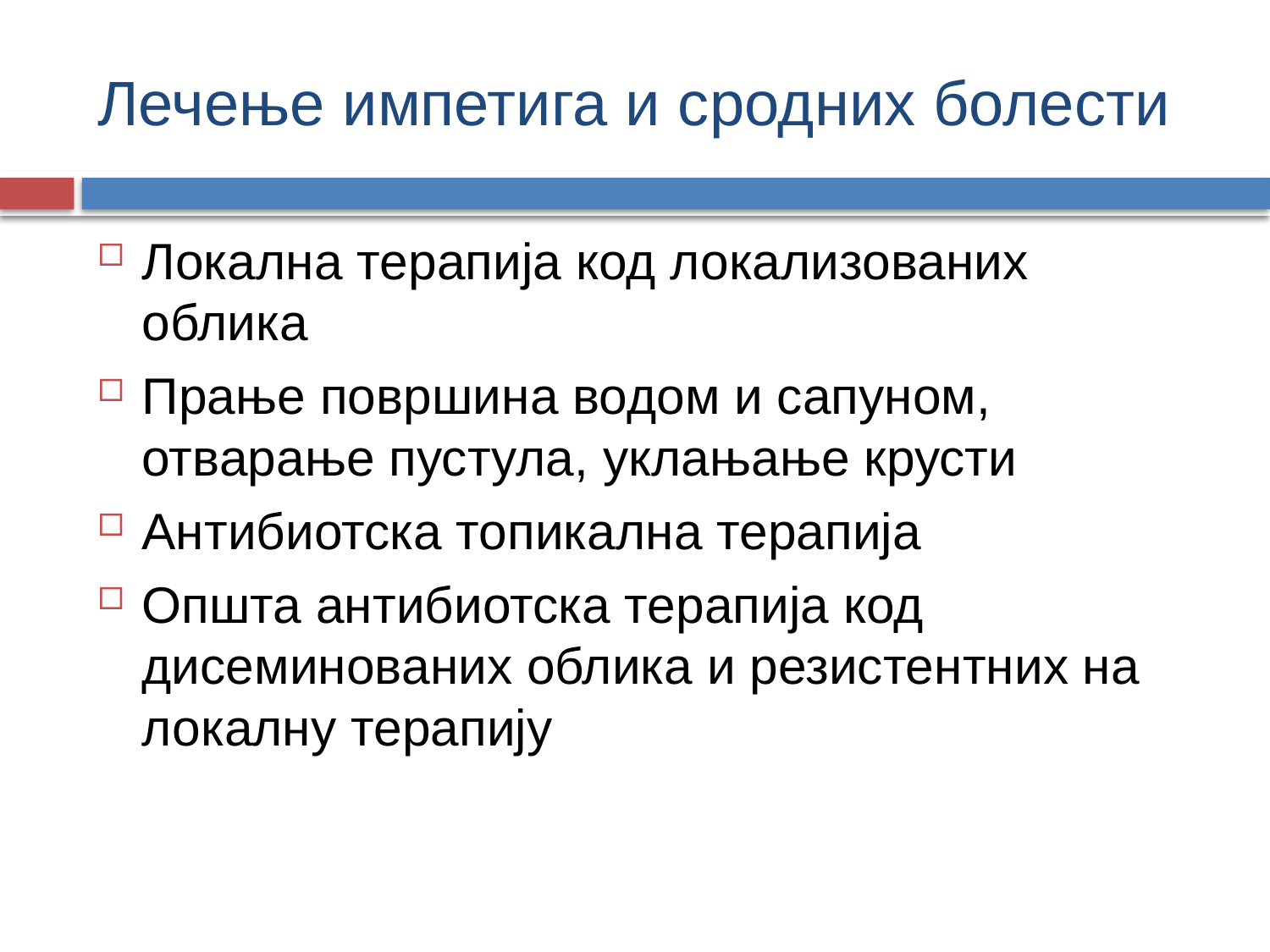

# Лечење импетига и сродних болести
Локална терапија код локализованих облика
Прање површина водом и сапуном, отварање пустула, уклањање крусти
Антибиотска топикална терапија
Општа антибиотска терапија код дисеминованих облика и резистентних на локалну терапију